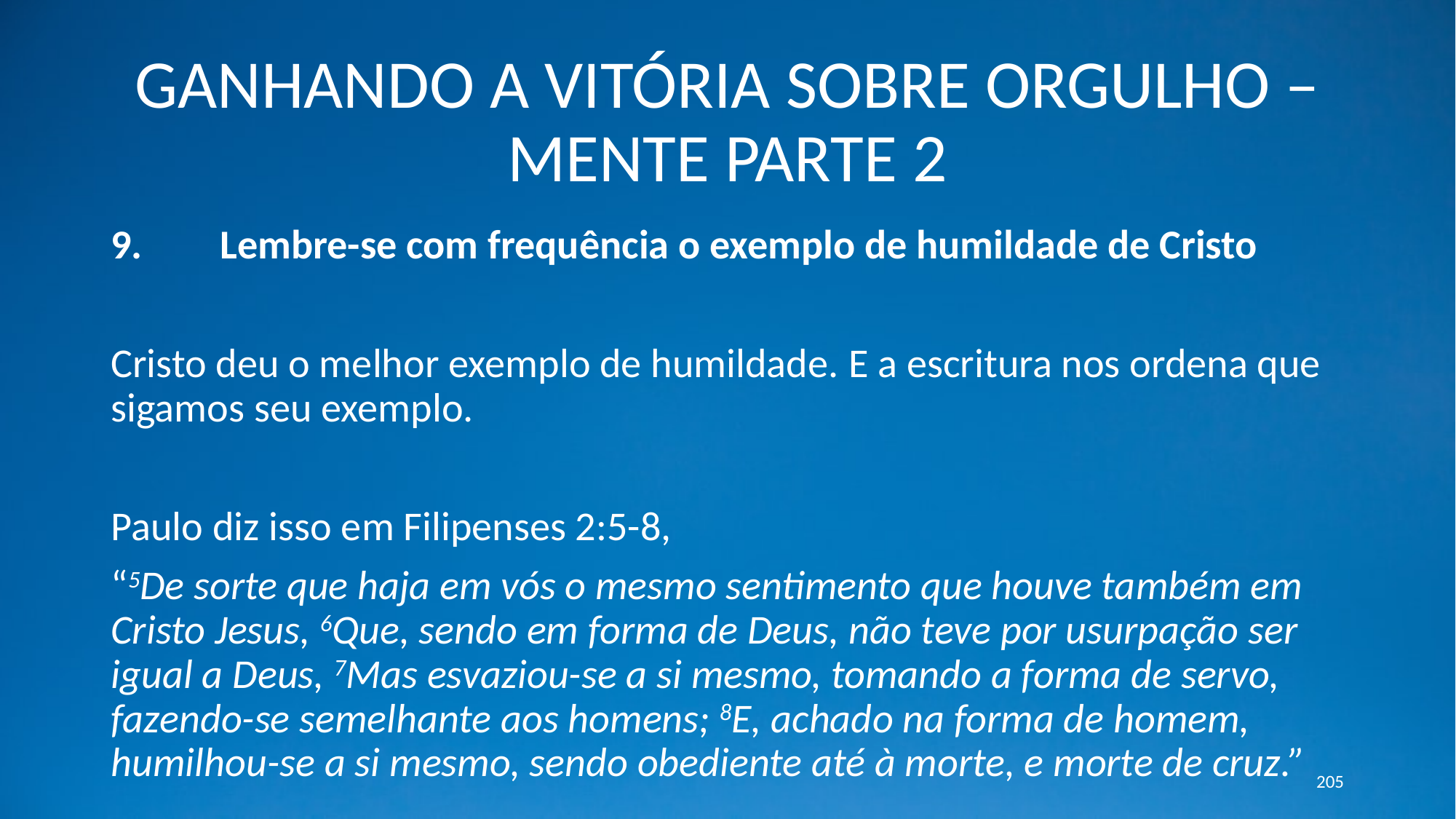

# GANHANDO A VITÓRIA SOBRE ORGULHO – MENTE PARTE 2
9. 	Lembre-se com frequência o exemplo de humildade de Cristo

Cristo deu o melhor exemplo de humildade. E a escritura nos ordena que sigamos seu exemplo.

Paulo diz isso em Filipenses 2:5-8,
“5De sorte que haja em vós o mesmo sentimento que houve também em Cristo Jesus, 6Que, sendo em forma de Deus, não teve por usurpação ser igual a Deus, 7Mas esvaziou-se a si mesmo, tomando a forma de servo, fazendo-se semelhante aos homens; 8E, achado na forma de homem, humilhou-se a si mesmo, sendo obediente até à morte, e morte de cruz.”

205